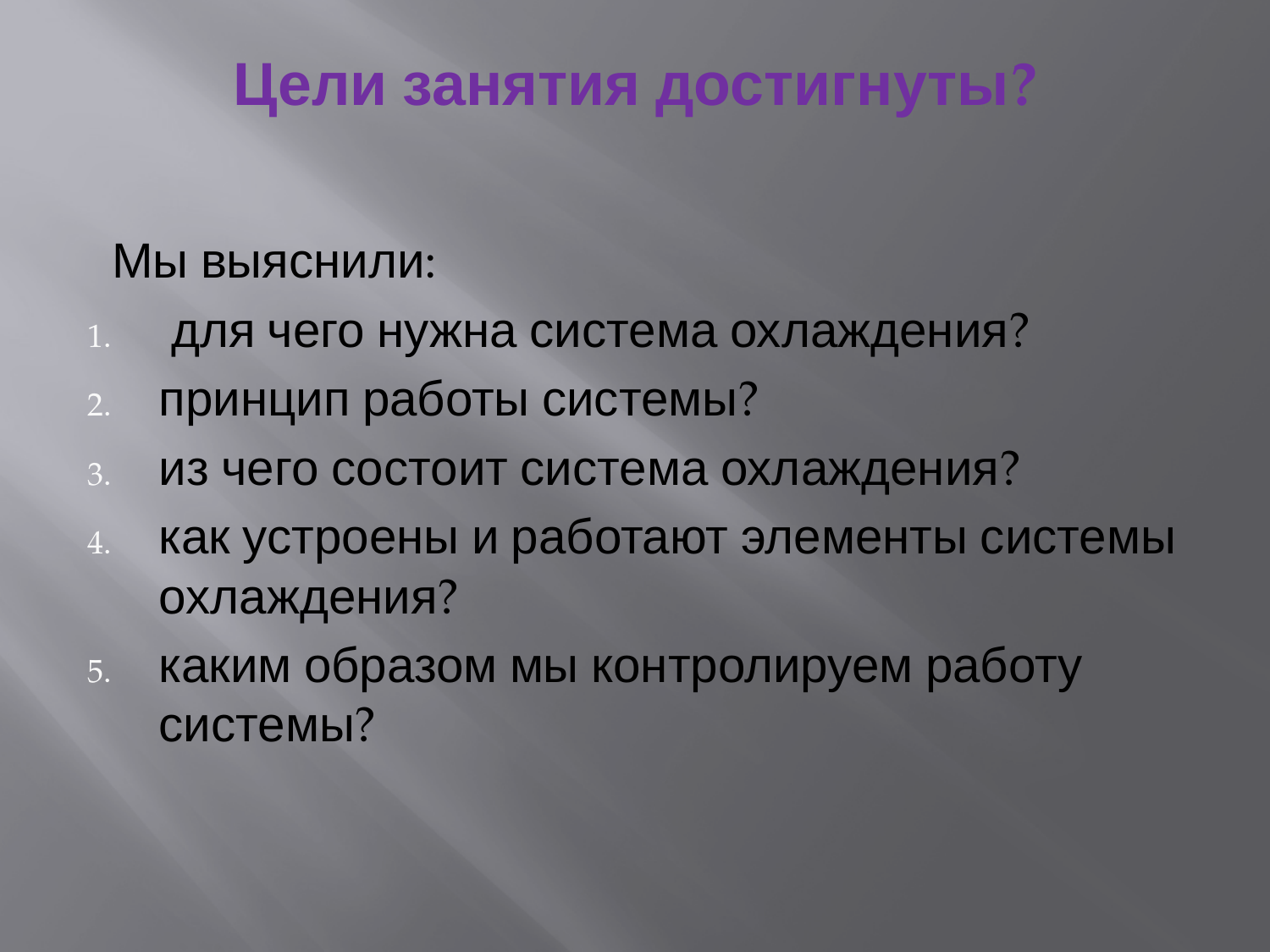

# Цели занятия достигнуты?
  Мы выяснили:
 для чего нужна система охлаждения?
принцип работы системы?
из чего состоит система охлаждения?
как устроены и работают элементы системы охлаждения?
каким образом мы контролируем работу системы?